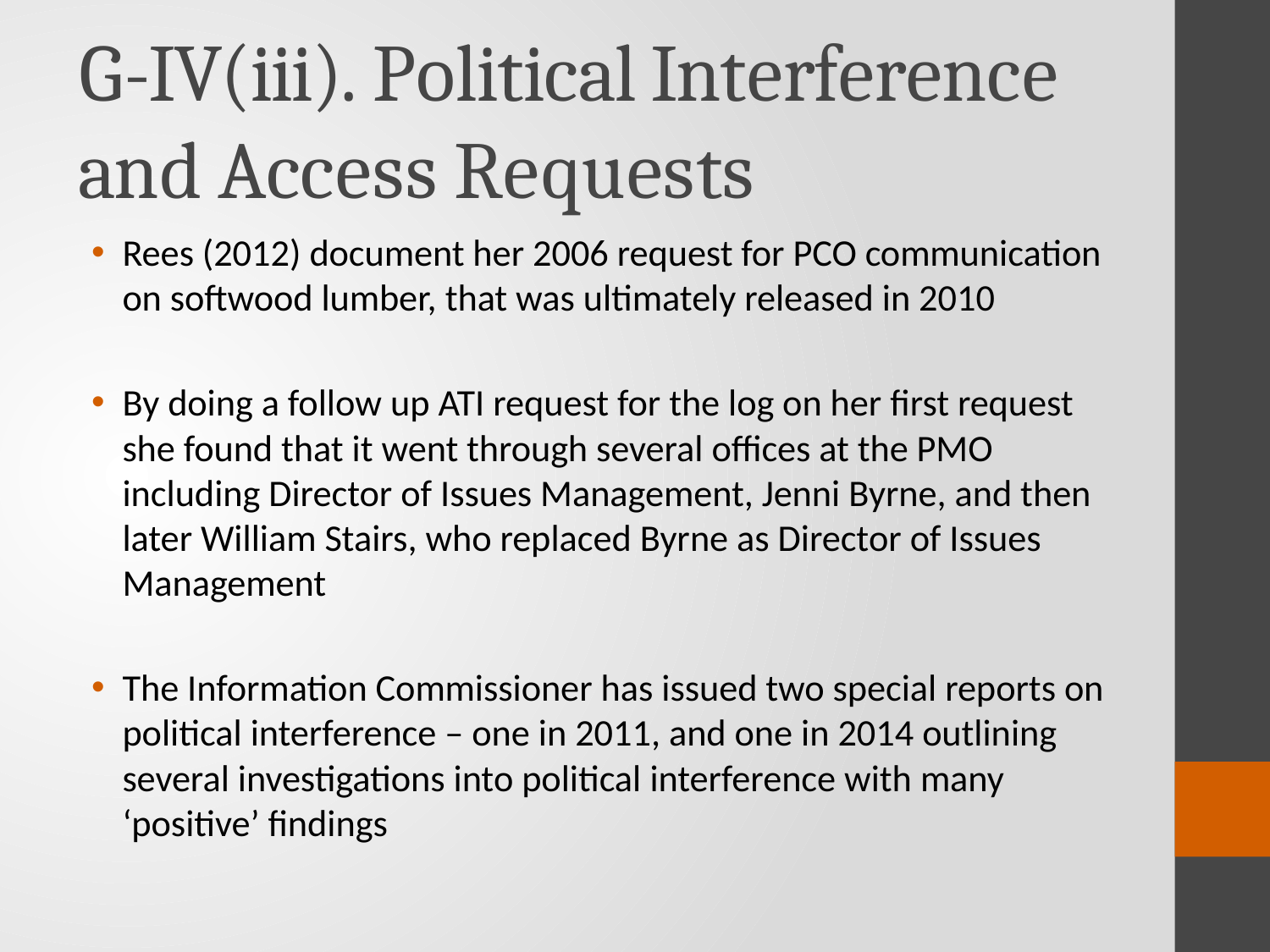

# G-IV(iii). Political Interference and Access Requests
Rees (2012) document her 2006 request for PCO communication on softwood lumber, that was ultimately released in 2010

By doing a follow up ATI request for the log on her first request she found that it went through several offices at the PMO including Director of Issues Management, Jenni Byrne, and then later William Stairs, who replaced Byrne as Director of Issues Management

The Information Commissioner has issued two special reports on political interference – one in 2011, and one in 2014 outlining several investigations into political interference with many ‘positive’ findings